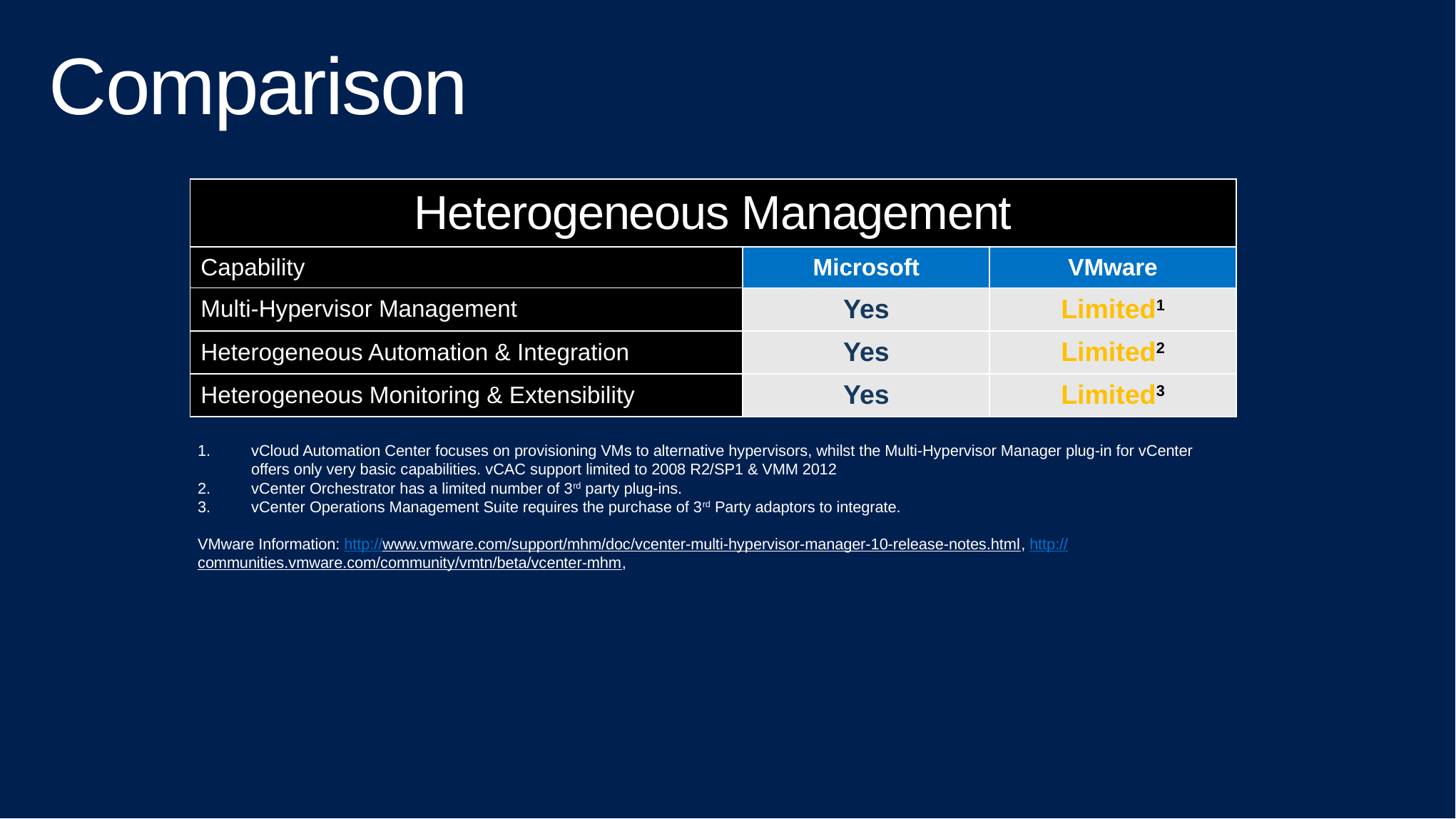

# Comparison
| Heterogeneous Management |  |  |
| --- | --- | --- |
| Capability | Microsoft | VMware |
| Multi-Hypervisor Management | Yes | Limited1 |
| Heterogeneous Automation & Integration | Yes | Limited2 |
| Heterogeneous Monitoring & Extensibility | Yes | Limited3 |
vCloud Automation Center focuses on provisioning VMs to alternative hypervisors, whilst the Multi-Hypervisor Manager plug-in for vCenter offers only very basic capabilities. vCAC support limited to 2008 R2/SP1 & VMM 2012
vCenter Orchestrator has a limited number of 3rd party plug-ins.
vCenter Operations Management Suite requires the purchase of 3rd Party adaptors to integrate.

VMware Information: http://www.vmware.com/support/mhm/doc/vcenter-multi-hypervisor-manager-10-release-notes.html, http://communities.vmware.com/community/vmtn/beta/vcenter-mhm,